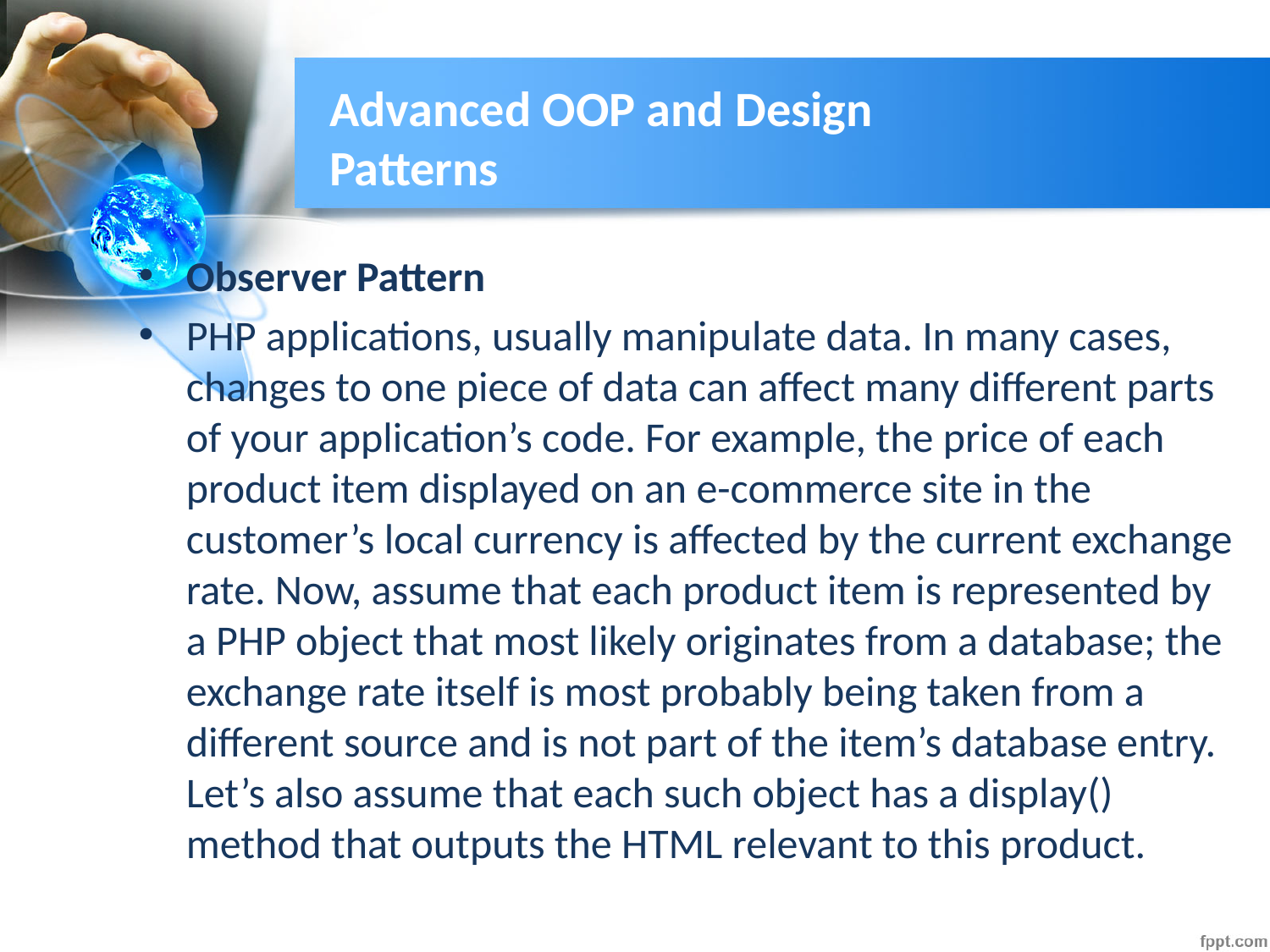

# Advanced OOP and Design Patterns
Observer Pattern
PHP applications, usually manipulate data. In many cases, changes to one piece of data can affect many different parts of your application’s code. For example, the price of each product item displayed on an e-commerce site in the customer’s local currency is affected by the current exchange rate. Now, assume that each product item is represented by a PHP object that most likely originates from a database; the exchange rate itself is most probably being taken from a different source and is not part of the item’s database entry. Let’s also assume that each such object has a display() method that outputs the HTML relevant to this product.